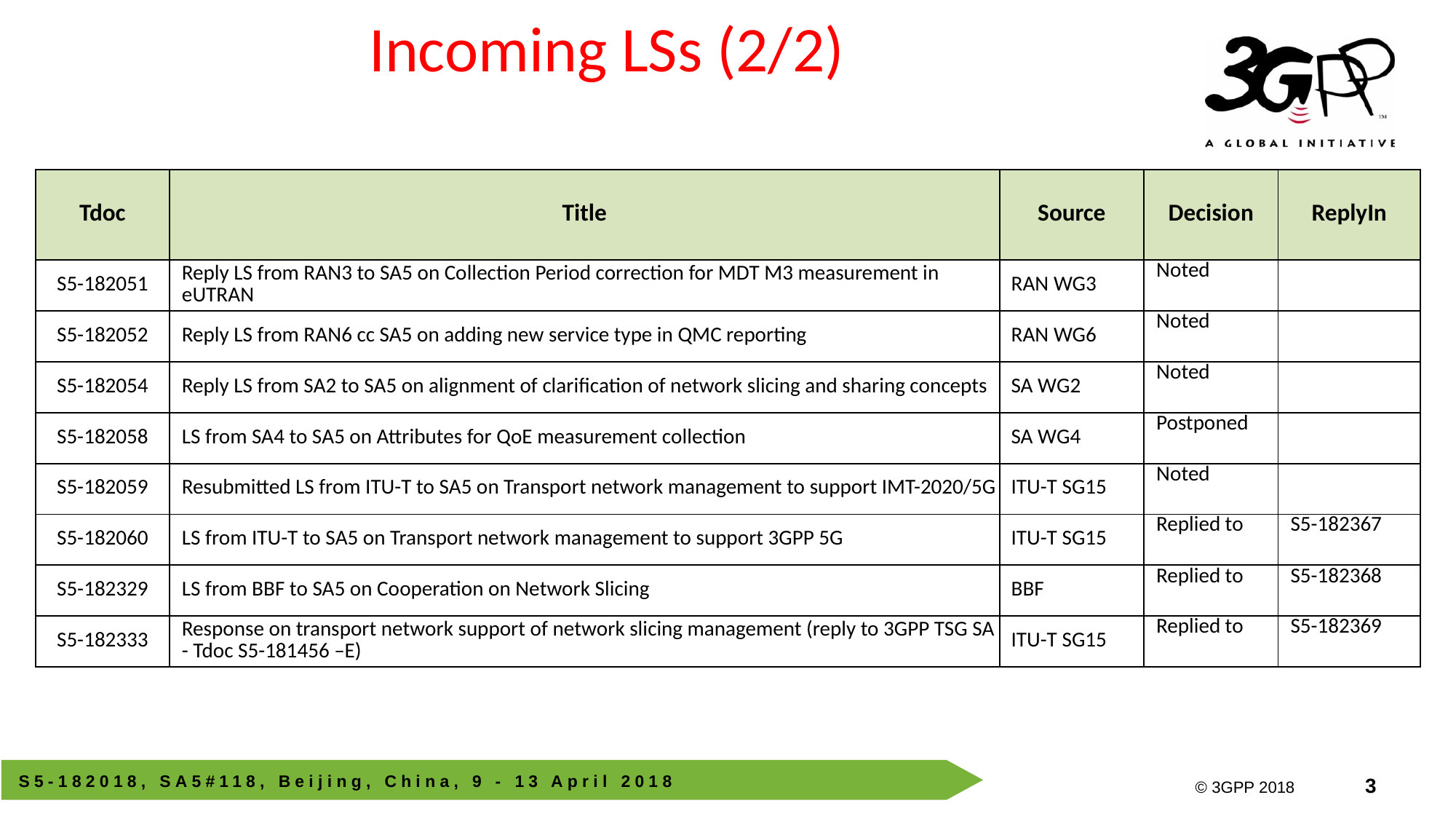

# Incoming LSs (2/2)
| Tdoc | Title | Source | Decision | ReplyIn |
| --- | --- | --- | --- | --- |
| S5-182051 | Reply LS from RAN3 to SA5 on Collection Period correction for MDT M3 measurement in eUTRAN | RAN WG3 | Noted |  |
| S5-182052 | Reply LS from RAN6 cc SA5 on adding new service type in QMC reporting | RAN WG6 | Noted |  |
| S5-182054 | Reply LS from SA2 to SA5 on alignment of clarification of network slicing and sharing concepts | SA WG2 | Noted |  |
| S5-182058 | LS from SA4 to SA5 on Attributes for QoE measurement collection | SA WG4 | Postponed |  |
| S5-182059 | Resubmitted LS from ITU-T to SA5 on Transport network management to support IMT-2020/5G | ITU-T SG15 | Noted |  |
| S5-182060 | LS from ITU-T to SA5 on Transport network management to support 3GPP 5G | ITU-T SG15 | Replied to | S5-182367 |
| S5-182329 | LS from BBF to SA5 on Cooperation on Network Slicing | BBF | Replied to | S5-182368 |
| S5-182333 | Response on transport network support of network slicing management (reply to 3GPP TSG SA - Tdoc S5-181456 –E) | ITU-T SG15 | Replied to | S5-182369 |